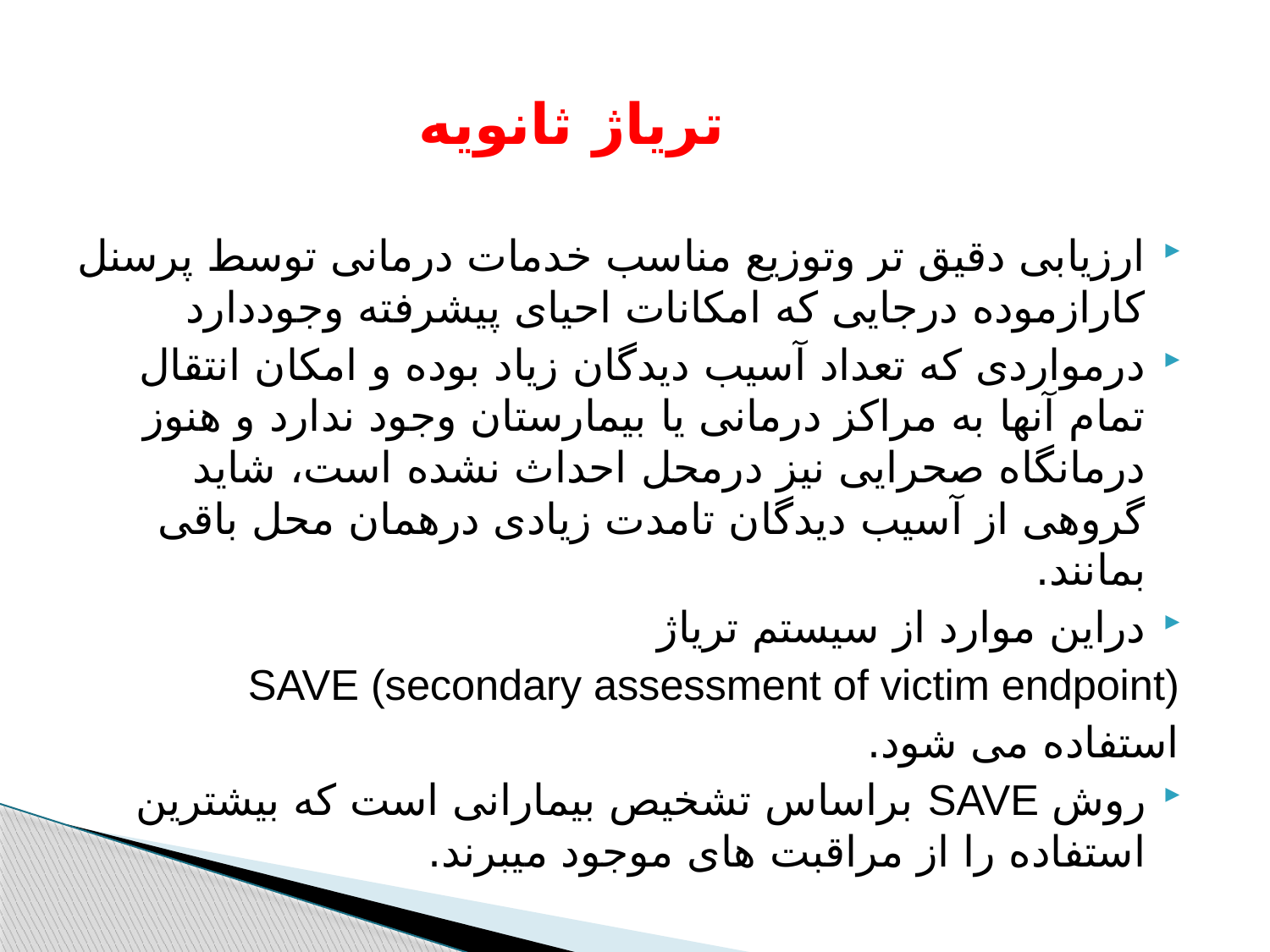

# تریاژ ثانویه
ارزیابی دقیق تر وتوزیع مناسب خدمات درمانی توسط پرسنل کارازموده درجایی که امکانات احیای پیشرفته وجوددارد
درمواردی که تعداد آسیب دیدگان زیاد بوده و امکان انتقال تمام آنها به مراکز درمانی یا بیمارستان وجود ندارد و هنوز درمانگاه صحرایی نیز درمحل احداث نشده است، شاید گروهی از آسیب دیدگان تامدت زیادی درهمان محل باقی بمانند.
دراین موارد از سیستم تریاژ
SAVE (secondary assessment of victim endpoint)
استفاده می شود.
روش SAVE براساس تشخیص بیمارانی است که بیشترین استفاده را از مراقبت های موجود میبرند.